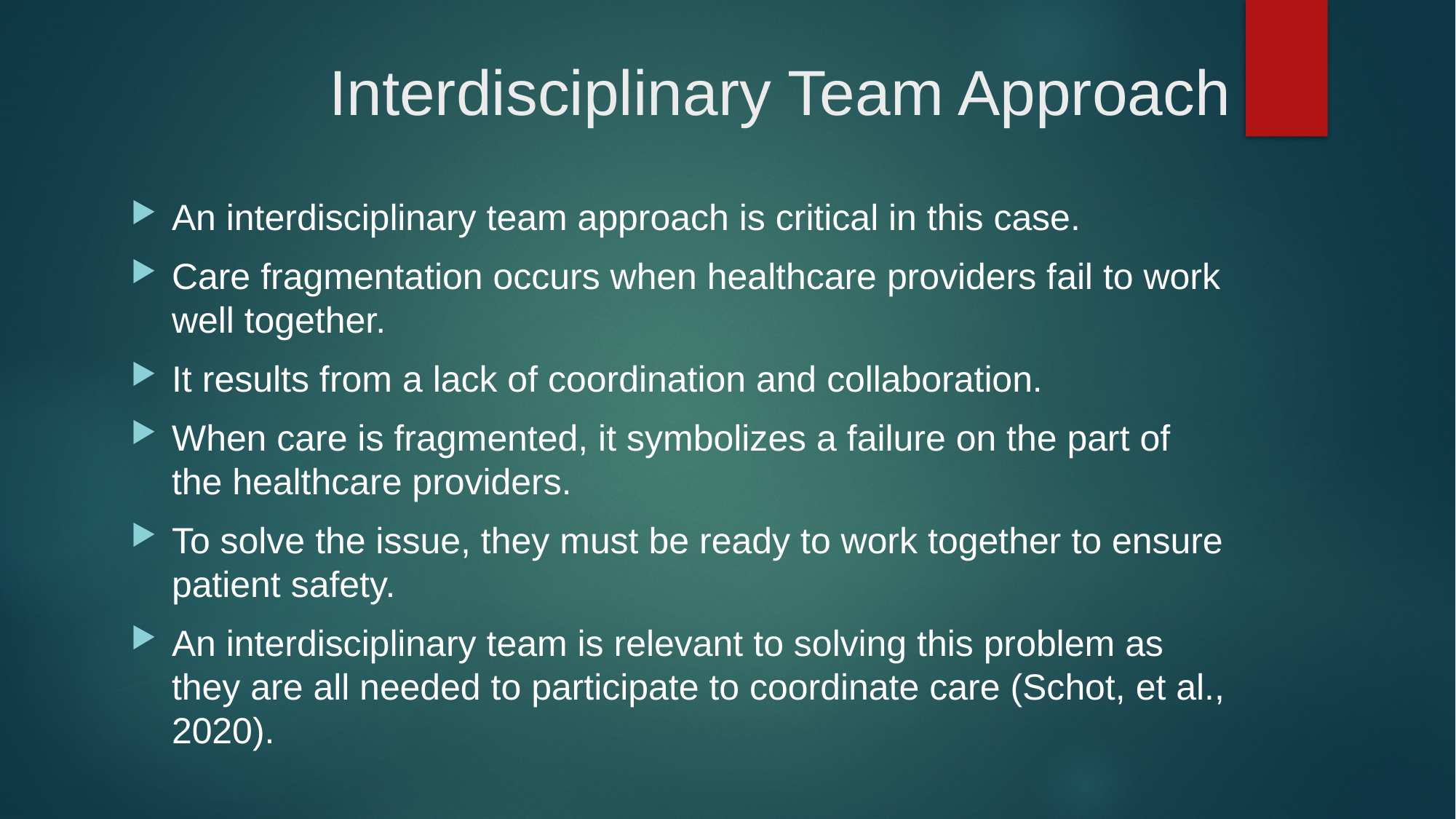

# Interdisciplinary Team Approach
An interdisciplinary team approach is critical in this case.
Care fragmentation occurs when healthcare providers fail to work well together.
It results from a lack of coordination and collaboration.
When care is fragmented, it symbolizes a failure on the part of the healthcare providers.
To solve the issue, they must be ready to work together to ensure patient safety.
An interdisciplinary team is relevant to solving this problem as they are all needed to participate to coordinate care (Schot, et al., 2020).